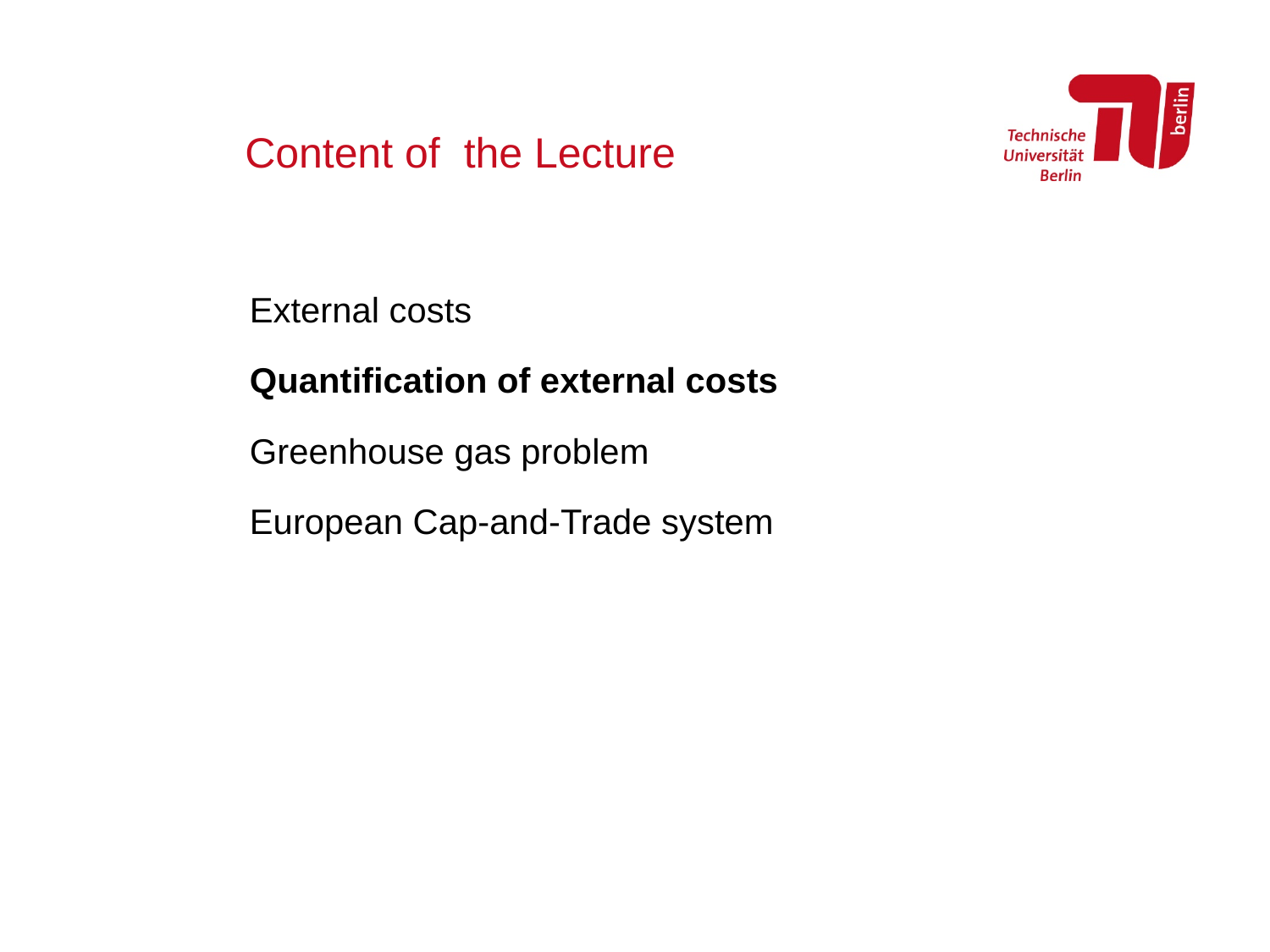

# Content of  the Lecture

External costs
Quantification of external costs
Greenhouse gas problem
European Cap-and-Trade system